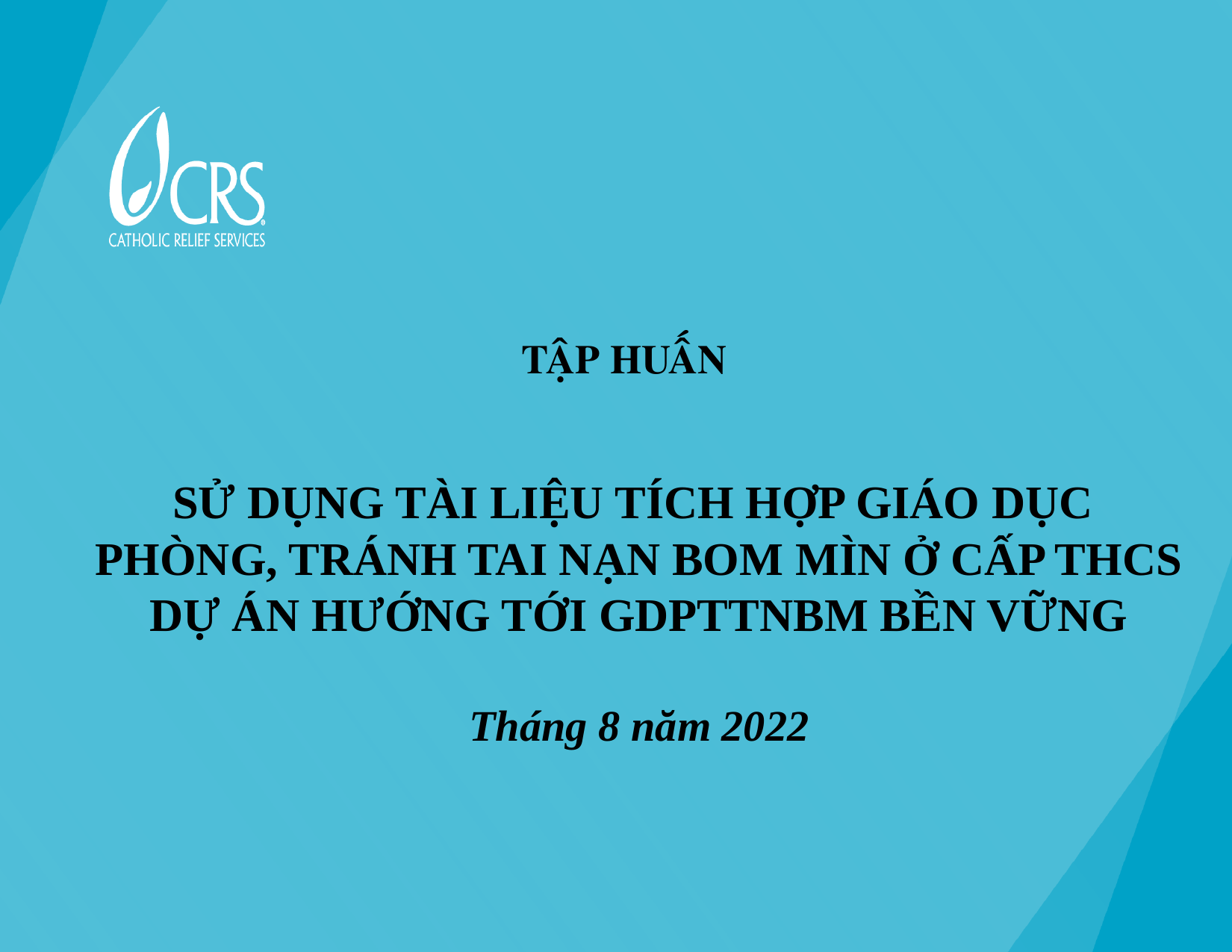

# TẬP HUẤN
SỬ DỤNG TÀI LIỆU TÍCH HỢP GIÁO DỤC
PHÒNG, TRÁNH TAI NẠN BOM MÌN Ở CẤP THCS
DỰ ÁN HƯỚNG TỚI GDPTTNBM BỀN VỮNG

Tháng 8 năm 2022